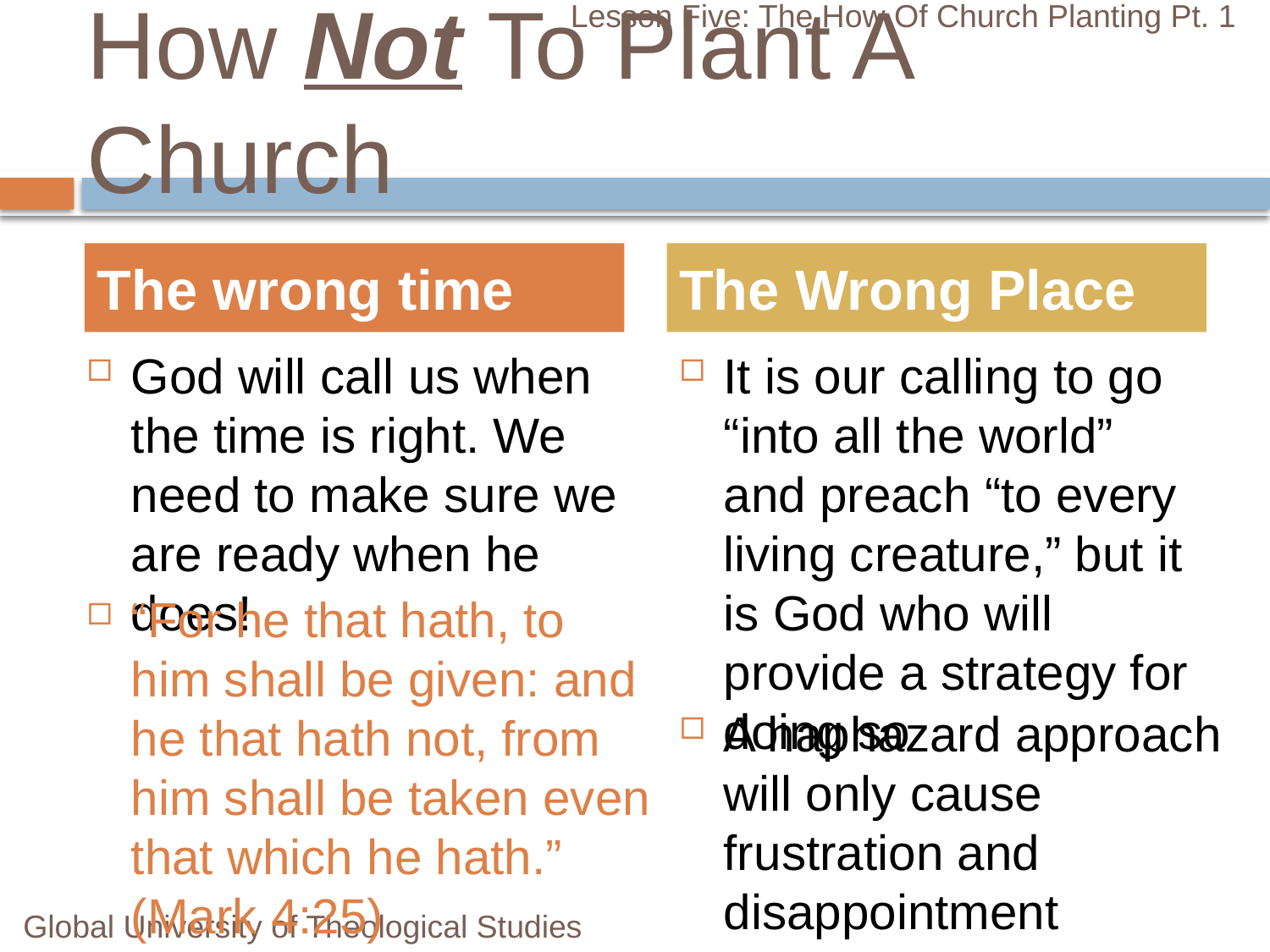

Lesson Five: The How Of Church Planting Pt. 1
# How Not To Plant A Church
The wrong time
The Wrong Place
God will call us when the time is right. We need to make sure we are ready when he does!
It is our calling to go “into all the world” and preach “to every living creature,” but it is God who will provide a strategy for doing so
“For he that hath, to him shall be given: and he that hath not, from him shall be taken even that which he hath.” (Mark 4:25)
A haphazard approach will only cause frustration and disappointment
Global University of Theological Studies